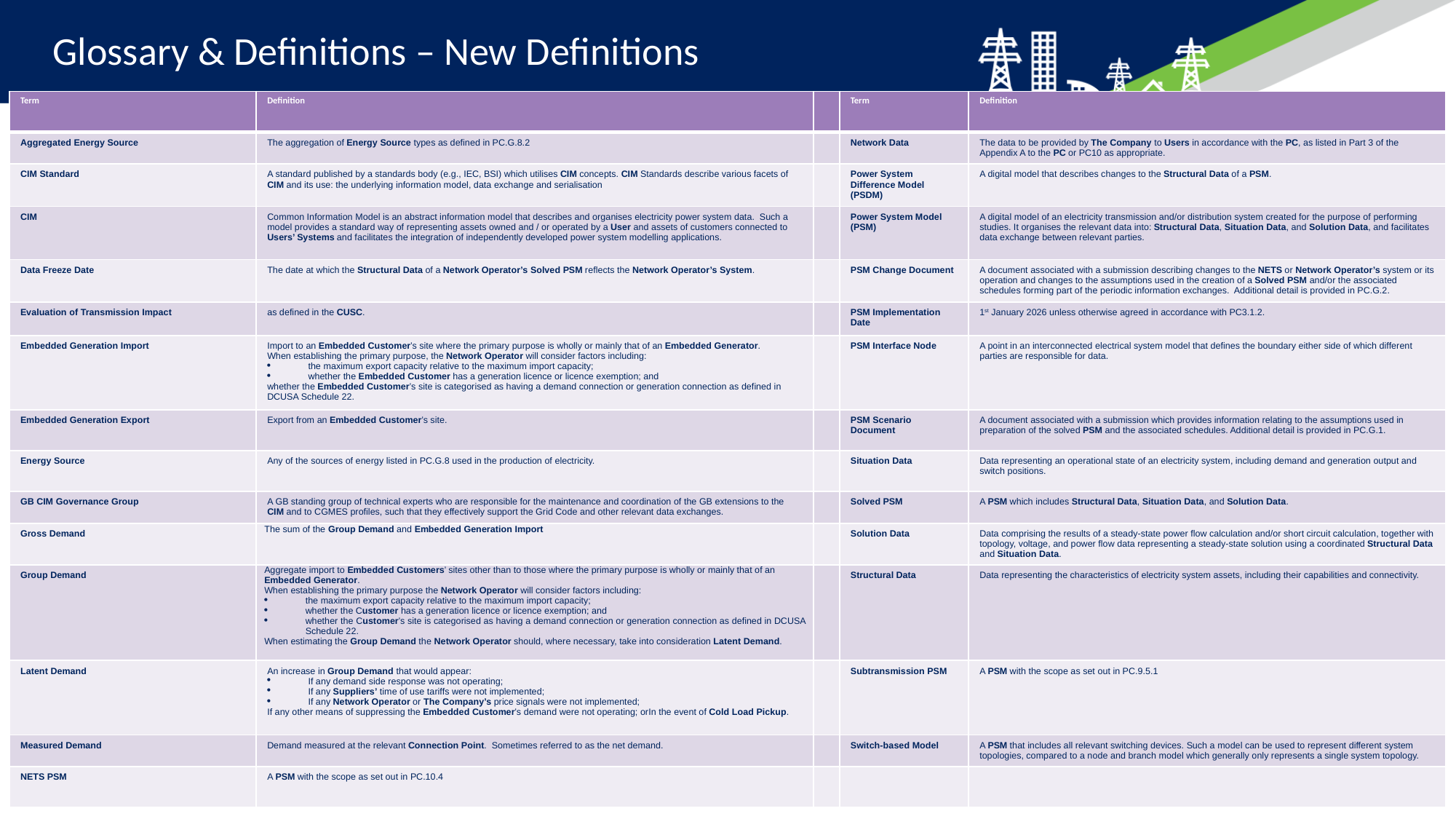

# Glossary & Definitions – New Definitions
| Term | Definition |  | Term | Definition |
| --- | --- | --- | --- | --- |
| Aggregated Energy Source | The aggregation of Energy Source types as defined in PC.G.8.2 |  | Network Data | The data to be provided by The Company to Users in accordance with the PC, as listed in Part 3 of the Appendix A to the PC or PC10 as appropriate. |
| CIM Standard | A standard published by a standards body (e.g., IEC, BSI) which utilises CIM concepts. CIM Standards describe various facets of CIM and its use: the underlying information model, data exchange and serialisation |  | Power System Difference Model (PSDM) | A digital model that describes changes to the Structural Data of a PSM. |
| CIM | Common Information Model is an abstract information model that describes and organises electricity power system data.  Such a model provides a standard way of representing assets owned and / or operated by a User and assets of customers connected to Users’ Systems and facilitates the integration of independently developed power system modelling applications. |  | Power System Model (PSM) | A digital model of an electricity transmission and/or distribution system created for the purpose of performing studies. It organises the relevant data into: Structural Data, Situation Data, and Solution Data, and facilitates data exchange between relevant parties. |
| Data Freeze Date | The date at which the Structural Data of a Network Operator’s Solved PSM reflects the Network Operator’s System. |  | PSM Change Document | A document associated with a submission describing changes to the NETS or Network Operator’s system or its operation and changes to the assumptions used in the creation of a Solved PSM and/or the associated schedules forming part of the periodic information exchanges.  Additional detail is provided in PC.G.2. |
| Evaluation of Transmission Impact | as defined in the CUSC. |  | PSM Implementation Date | 1st January 2026 unless otherwise agreed in accordance with PC3.1.2. |
| Embedded Generation Import | Import to an Embedded Customer’s site where the primary purpose is wholly or mainly that of an Embedded Generator.  When establishing the primary purpose, the Network Operator will consider factors including: the maximum export capacity relative to the maximum import capacity; whether the Embedded Customer has a generation licence or licence exemption; and whether the Embedded Customer’s site is categorised as having a demand connection or generation connection as defined in DCUSA Schedule 22. |  | PSM Interface Node | A point in an interconnected electrical system model that defines the boundary either side of which different parties are responsible for data. |
| Embedded Generation Export | Export from an Embedded Customer’s site. |  | PSM Scenario Document | A document associated with a submission which provides information relating to the assumptions used in preparation of the solved PSM and the associated schedules. Additional detail is provided in PC.G.1. |
| Energy Source | Any of the sources of energy listed in PC.G.8 used in the production of electricity. |  | Situation Data | Data representing an operational state of an electricity system, including demand and generation output and switch positions. |
| GB CIM Governance Group | A GB standing group of technical experts who are responsible for the maintenance and coordination of the GB extensions to the CIM and to CGMES profiles, such that they effectively support the Grid Code and other relevant data exchanges. |  | Solved PSM | A PSM which includes Structural Data, Situation Data, and Solution Data. |
| Gross Demand | The sum of the Group Demand and Embedded Generation Import |  | Solution Data | Data comprising the results of a steady-state power flow calculation and/or short circuit calculation, together with topology, voltage, and power flow data representing a steady-state solution using a coordinated Structural Data and Situation Data. |
| Group Demand | Aggregate import to Embedded Customers’ sites other than to those where the primary purpose is wholly or mainly that of an Embedded Generator.  When establishing the primary purpose the Network Operator will consider factors including: the maximum export capacity relative to the maximum import capacity; whether the Customer has a generation licence or licence exemption; and whether the Customer’s site is categorised as having a demand connection or generation connection as defined in DCUSA Schedule 22. When estimating the Group Demand the Network Operator should, where necessary, take into consideration Latent Demand. |  | Structural Data | Data representing the characteristics of electricity system assets, including their capabilities and connectivity. |
| Latent Demand | An increase in Group Demand that would appear: If any demand side response was not operating; If any Suppliers’ time of use tariffs were not implemented; If any Network Operator or The Company’s price signals were not implemented; If any other means of suppressing the Embedded Customer’s demand were not operating; orIn the event of Cold Load Pickup. |  | Subtransmission PSM | A PSM with the scope as set out in PC.9.5.1 |
| Measured Demand | Demand measured at the relevant Connection Point. Sometimes referred to as the net demand. |  | Switch-based Model | A PSM that includes all relevant switching devices. Such a model can be used to represent different system topologies, compared to a node and branch model which generally only represents a single system topology. |
| NETS PSM | A PSM with the scope as set out in PC.10.4 |  |  |  |
23